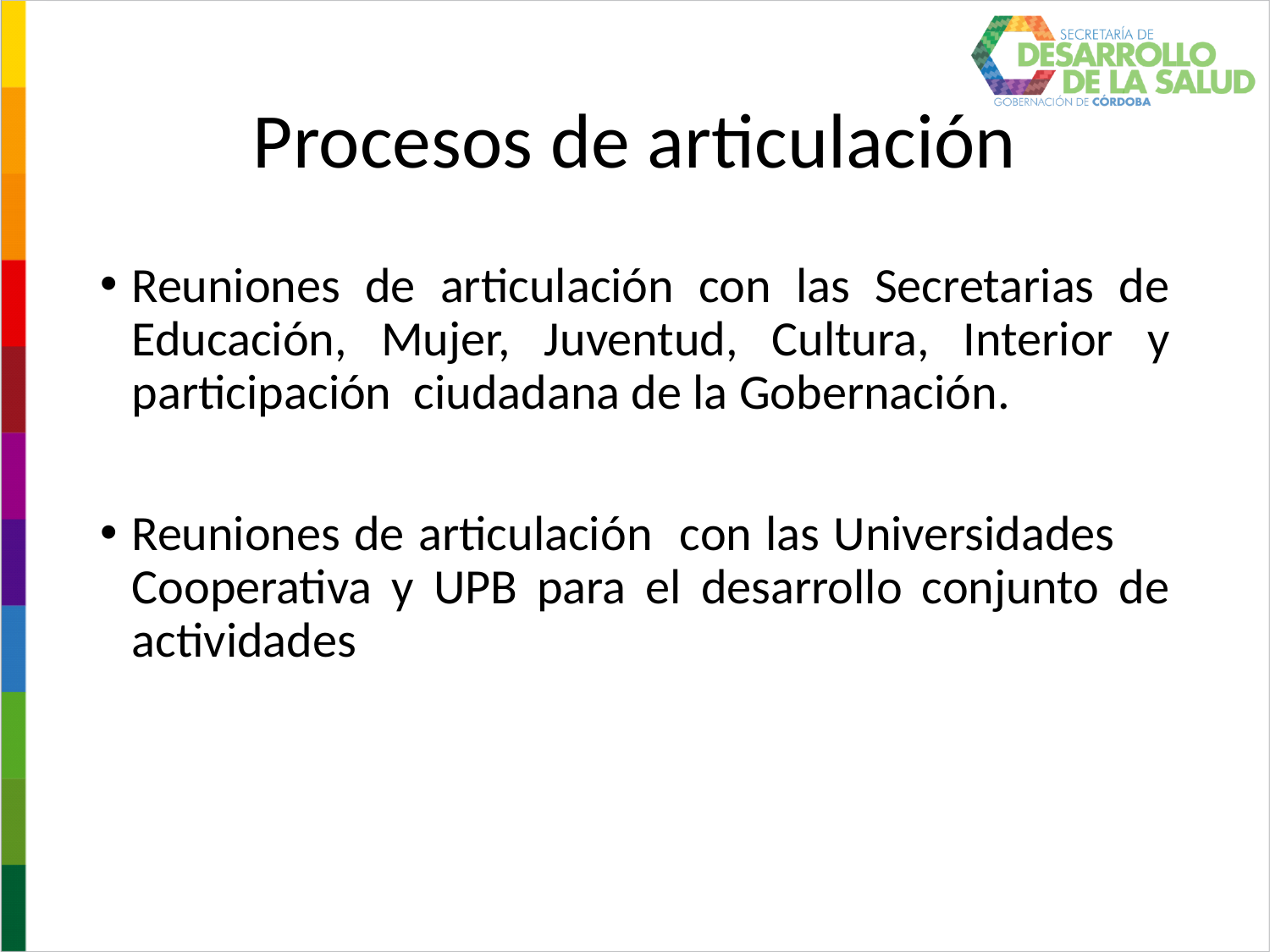

# Procesos de articulación
Reuniones de articulación con las Secretarias de Educación, Mujer, Juventud, Cultura, Interior y participación  ciudadana de la Gobernación.

Reuniones de articulación  con las Universidades     Cooperativa y UPB para el desarrollo conjunto de actividades